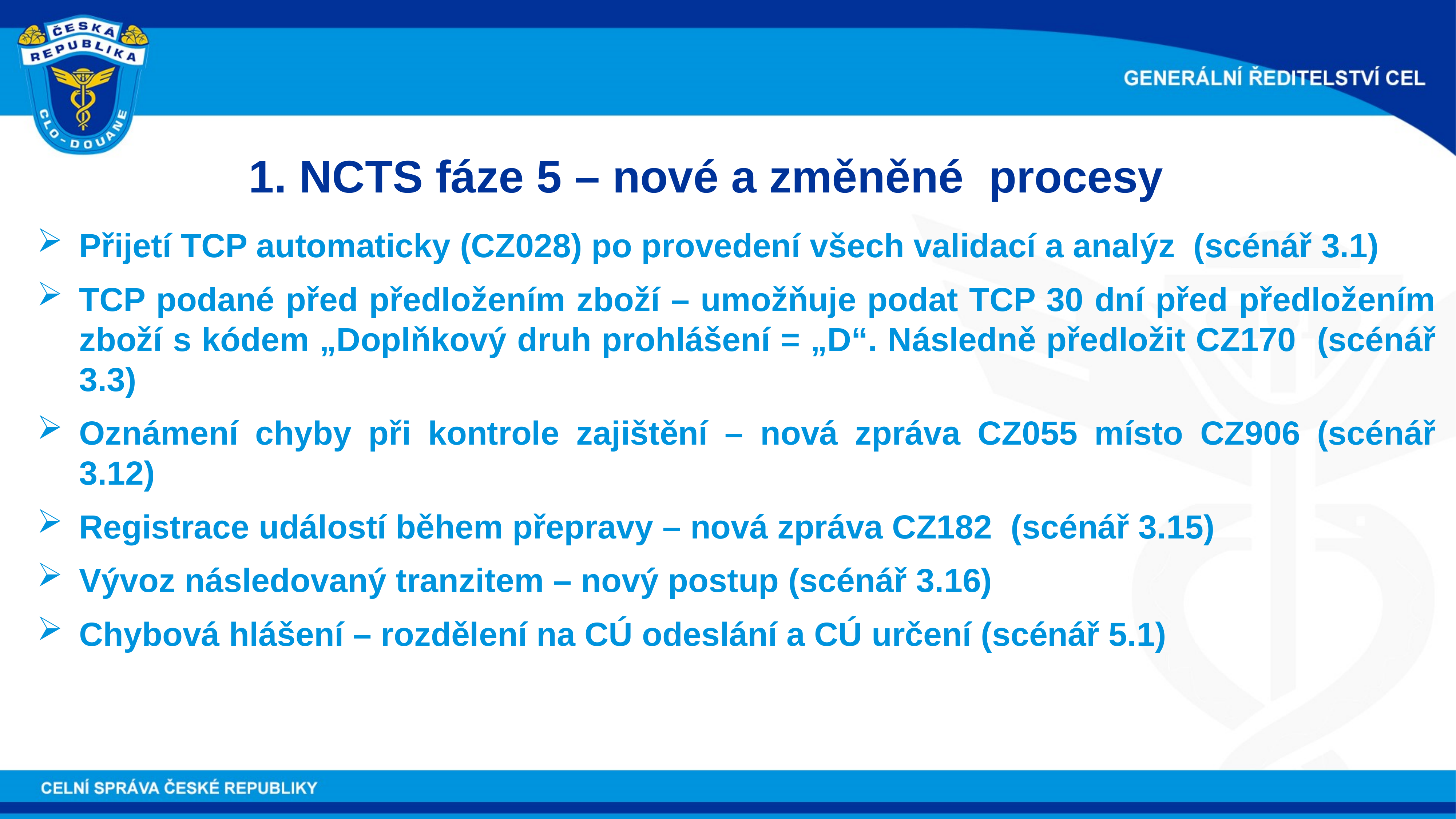

1. NCTS fáze 5 – nové a změněné  procesy
Přijetí TCP automaticky (CZ028) po provedení všech validací a analýz  (scénář 3.1)
TCP podané před předložením zboží – umožňuje podat TCP 30 dní před předložením zboží s kódem „Doplňkový druh prohlášení = „D“. Následně předložit CZ170  (scénář 3.3)
Oznámení chyby při kontrole zajištění – nová zpráva CZ055 místo CZ906 (scénář 3.12)
Registrace událostí během přepravy – nová zpráva CZ182  (scénář 3.15)
Vývoz následovaný tranzitem – nový postup (scénář 3.16)
Chybová hlášení – rozdělení na CÚ odeslání a CÚ určení (scénář 5.1)